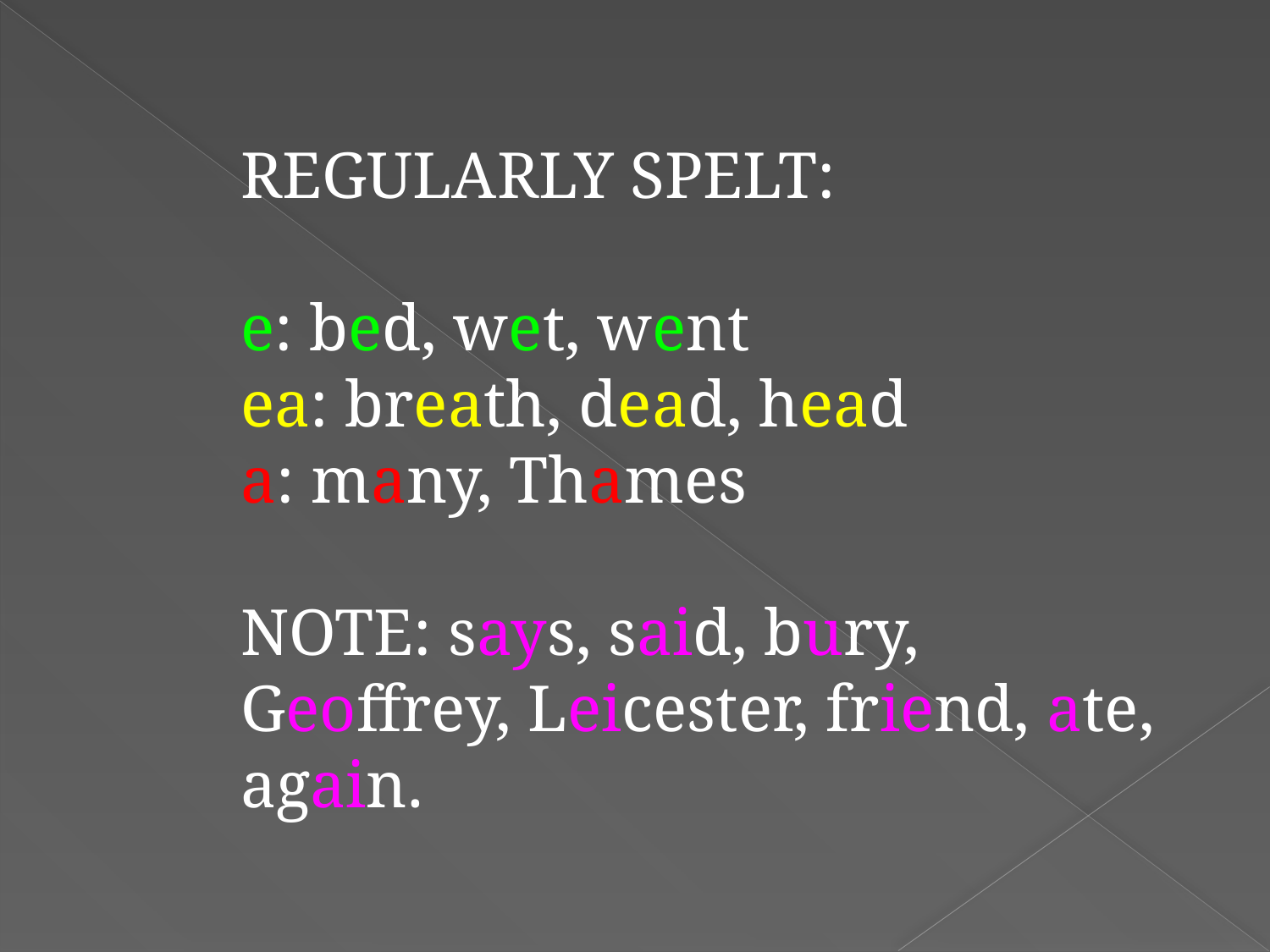

REGULARLY SPELT:

e: bed, wet, went
ea: breath, dead, head
a: many, Thames

NOTE: says, said, bury, Geoffrey, Leicester, friend, ate, again.